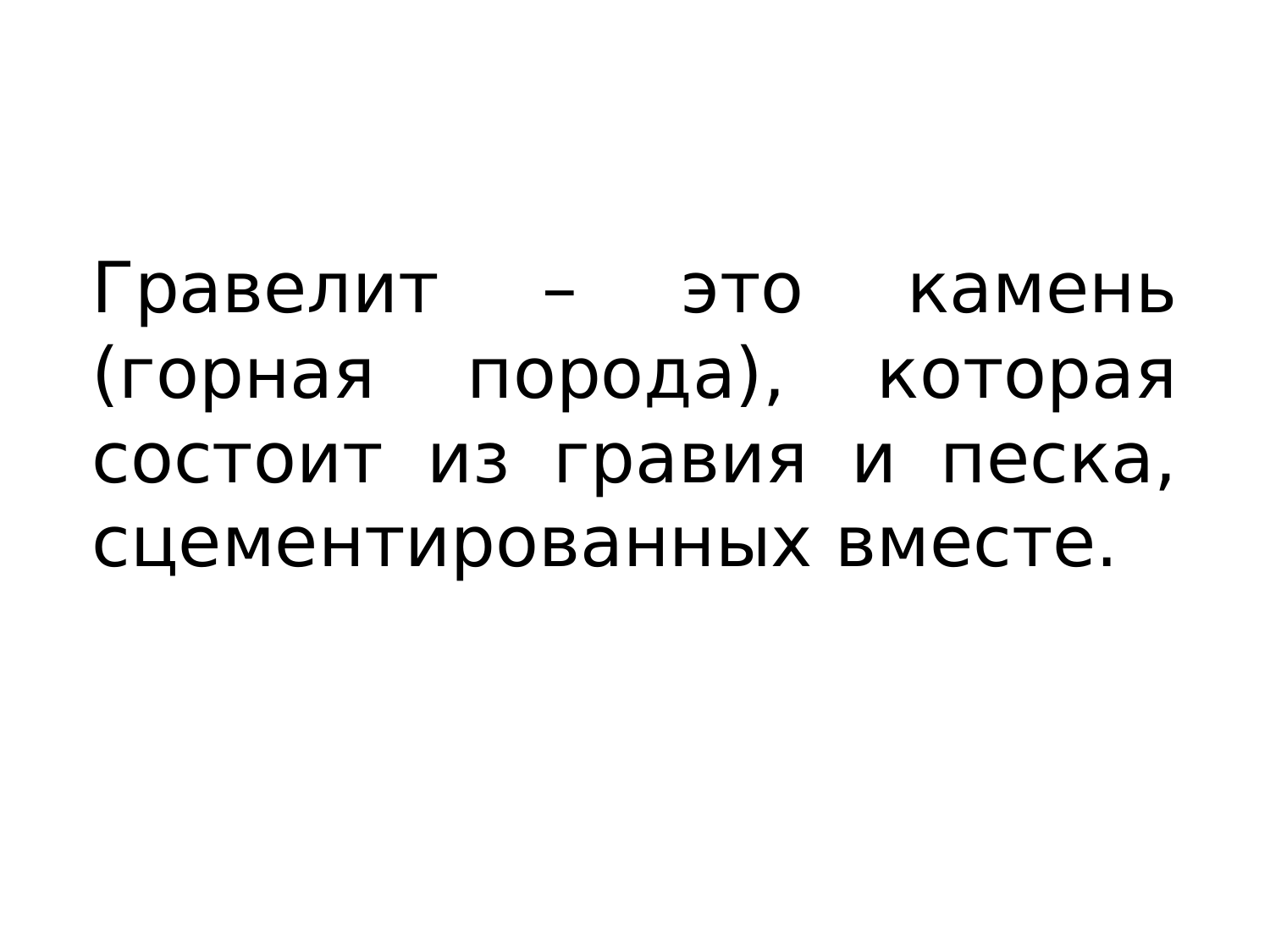

Гравелит – это камень (горная порода), которая состоит из гравия и песка, сцементированных вместе.